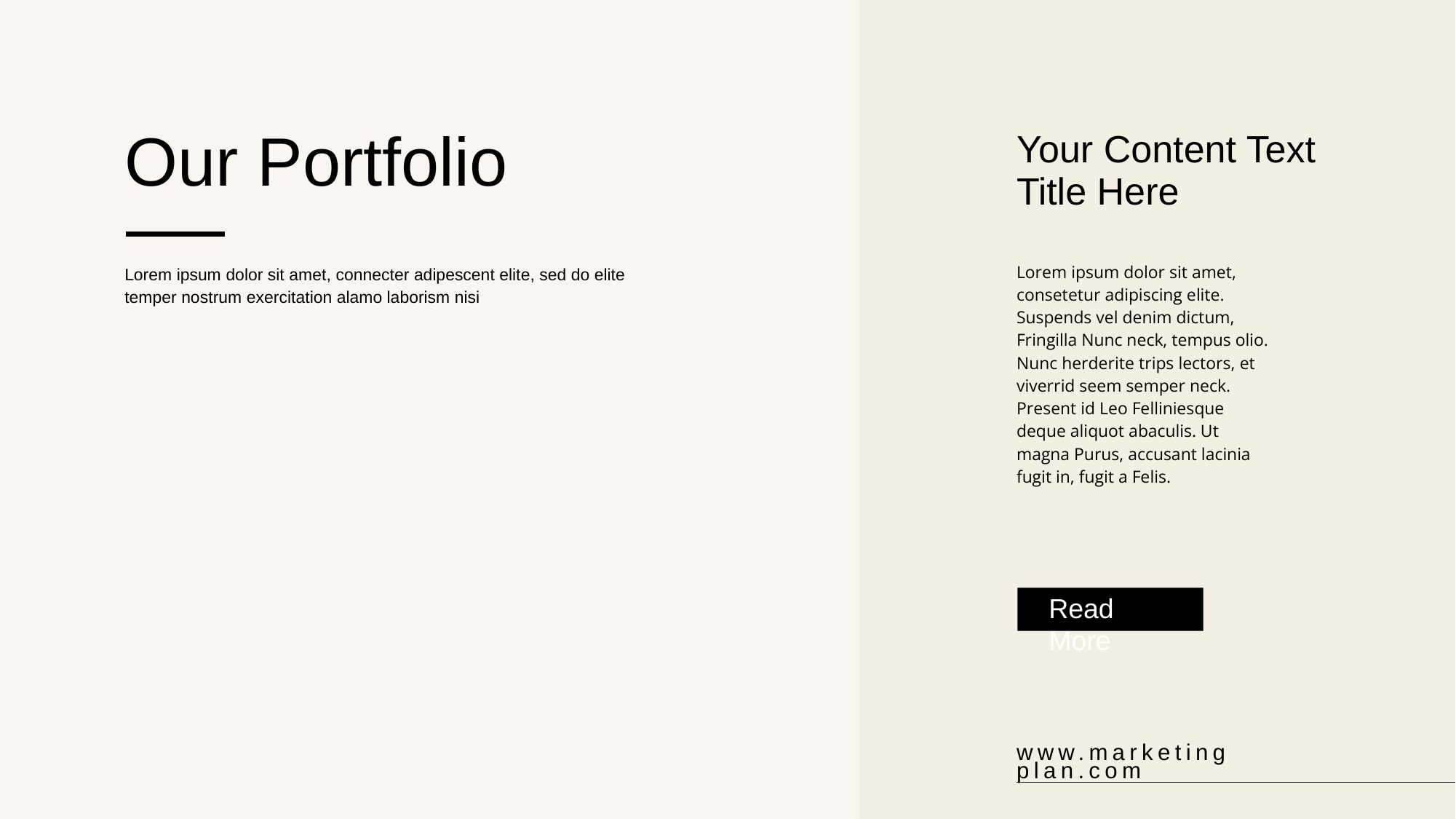

Your Content Text
Title Here
Our Portfolio
Lorem ipsum dolor sit amet, consetetur adipiscing elite. Suspends vel denim dictum, Fringilla Nunc neck, tempus olio. Nunc herderite trips lectors, et viverrid seem semper neck. Present id Leo Felliniesque deque aliquot abaculis. Ut magna Purus, accusant lacinia fugit in, fugit a Felis.
Lorem ipsum dolor sit amet, connecter adipescent elite, sed do elite temper nostrum exercitation alamo laborism nisi

Read More

www.marketing plan.com